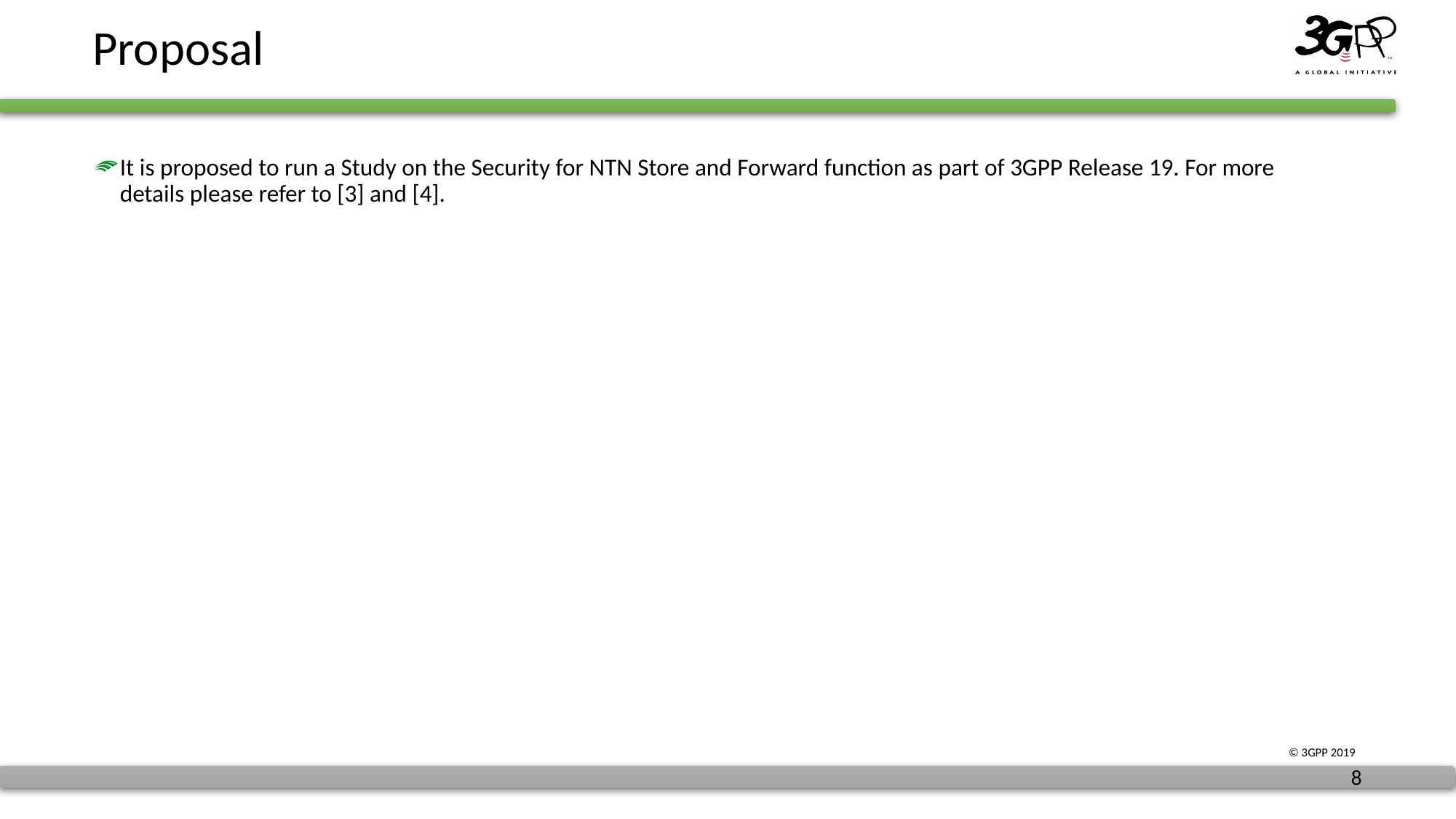

# Proposal
It is proposed to run a Study on the Security for NTN Store and Forward function as part of 3GPP Release 19. For more details please refer to [3] and [4].